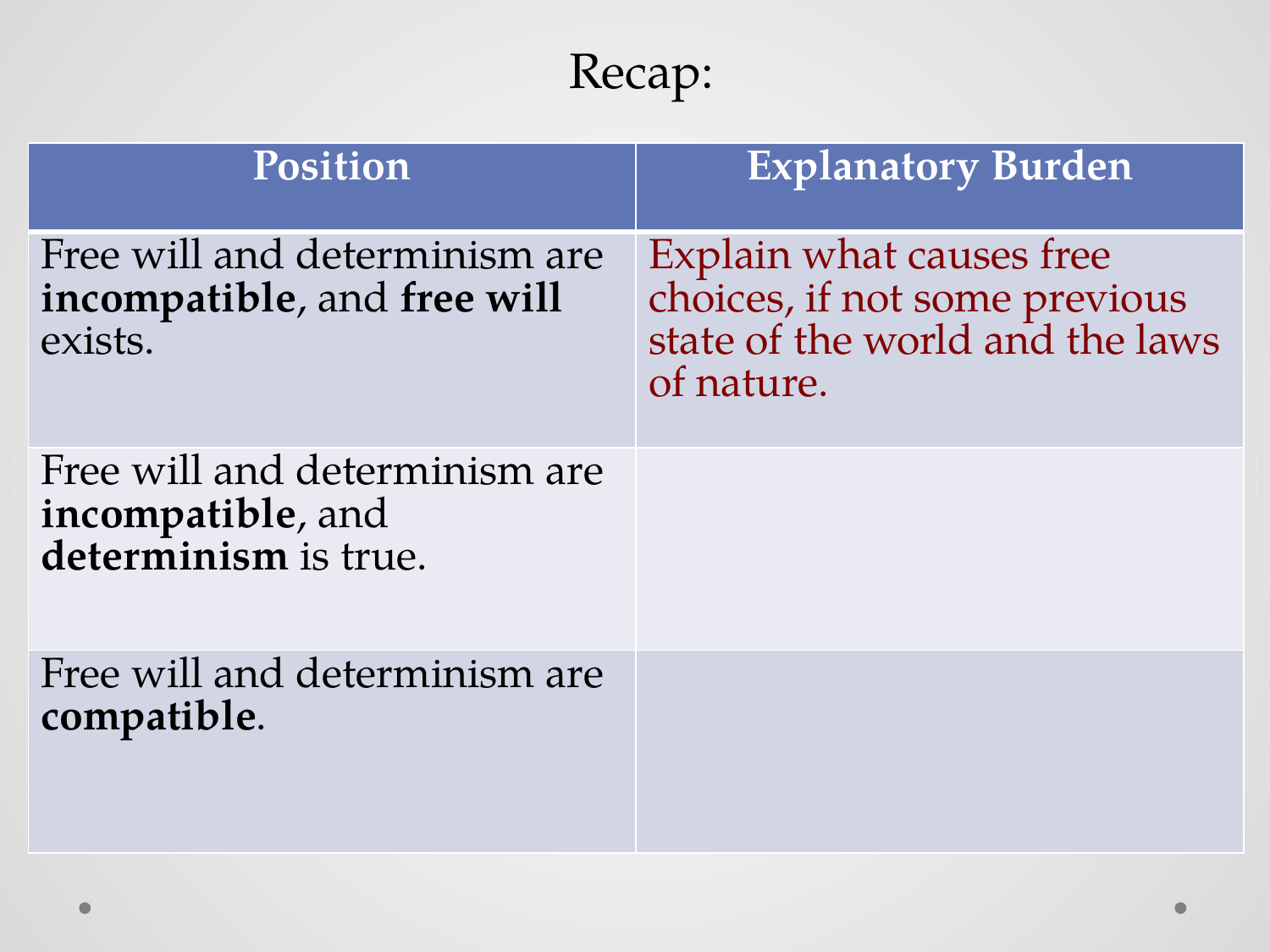

Recap:
| Position | Explanatory Burden |
| --- | --- |
| Free will and determinism are incompatible, and free will exists. | Explain what causes free choices, if not some previous state of the world and the laws of nature. |
| Free will and determinism are incompatible, and determinism is true. |  |
| Free will and determinism are compatible. |  |